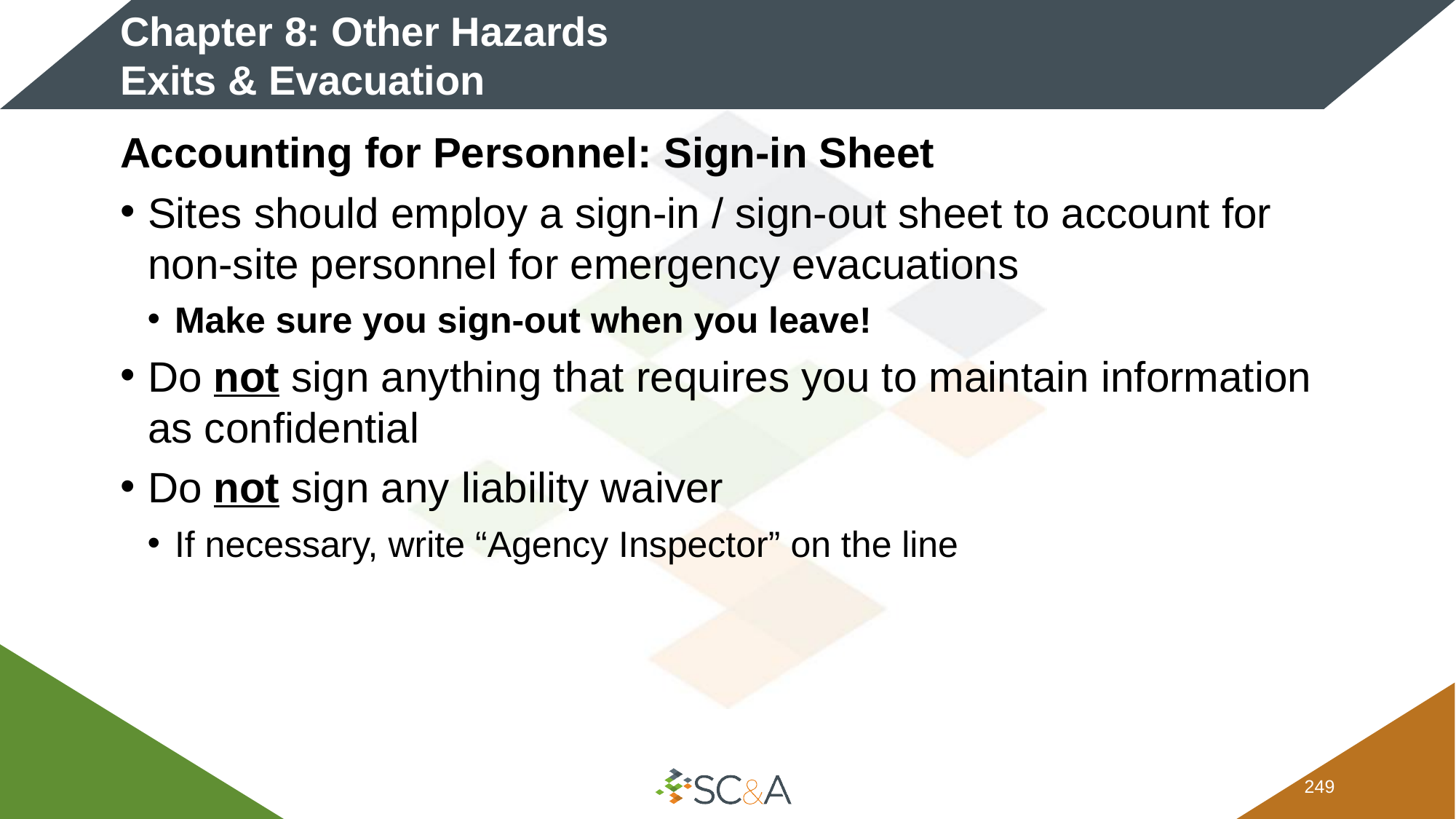

# Chapter 8: Other Hazards Exits & Evacuation
Accounting for Personnel: Sign-in Sheet
Sites should employ a sign-in / sign-out sheet to account for non-site personnel for emergency evacuations
Make sure you sign-out when you leave!
Do not sign anything that requires you to maintain information as confidential
Do not sign any liability waiver
If necessary, write “Agency Inspector” on the line
249